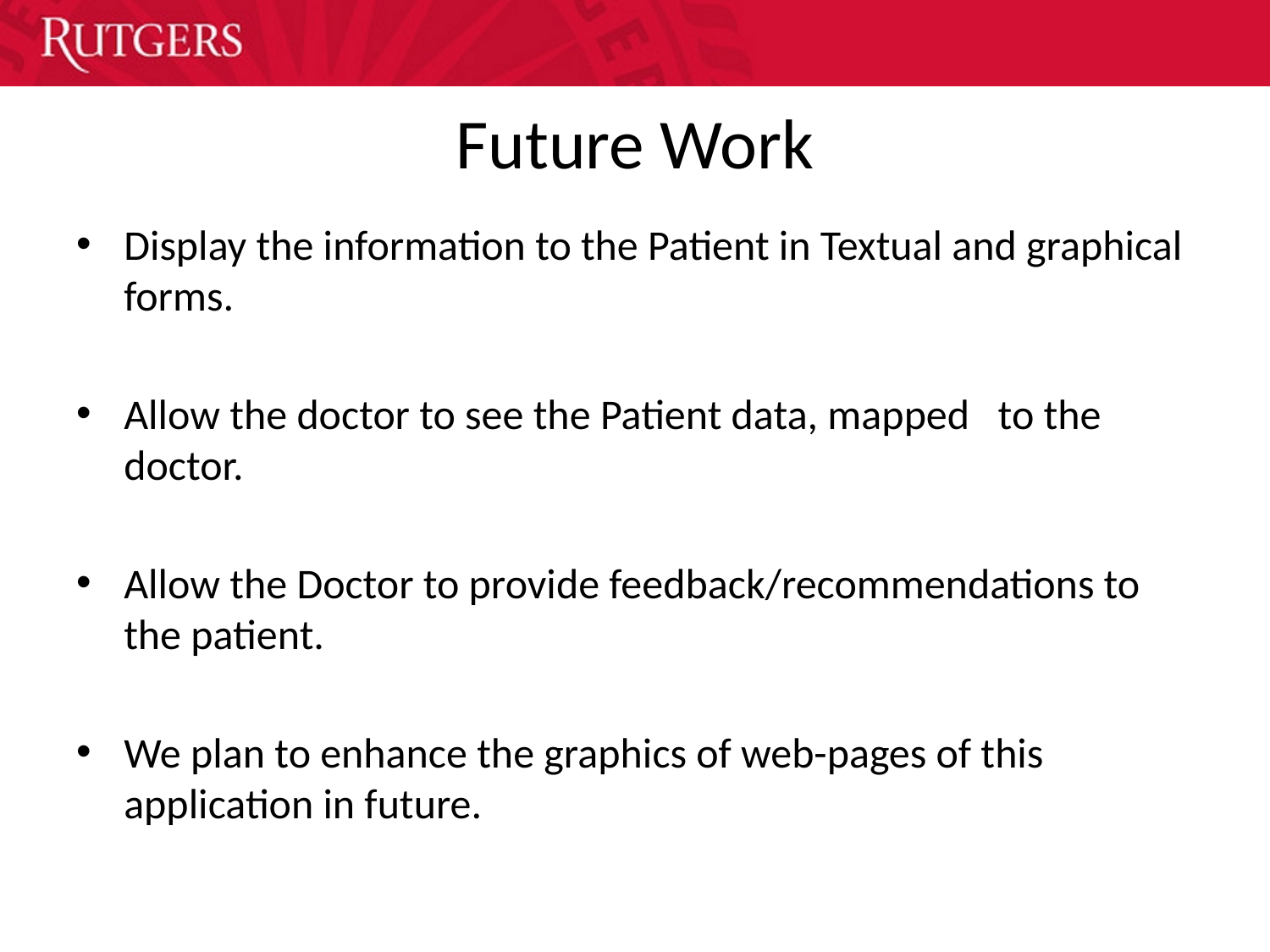

# Future Work
Display the information to the Patient in Textual and graphical forms.

Allow the doctor to see the Patient data, mapped   to the doctor.

Allow the Doctor to provide feedback/recommendations to the patient.

We plan to enhance the graphics of web-pages of this application in future.